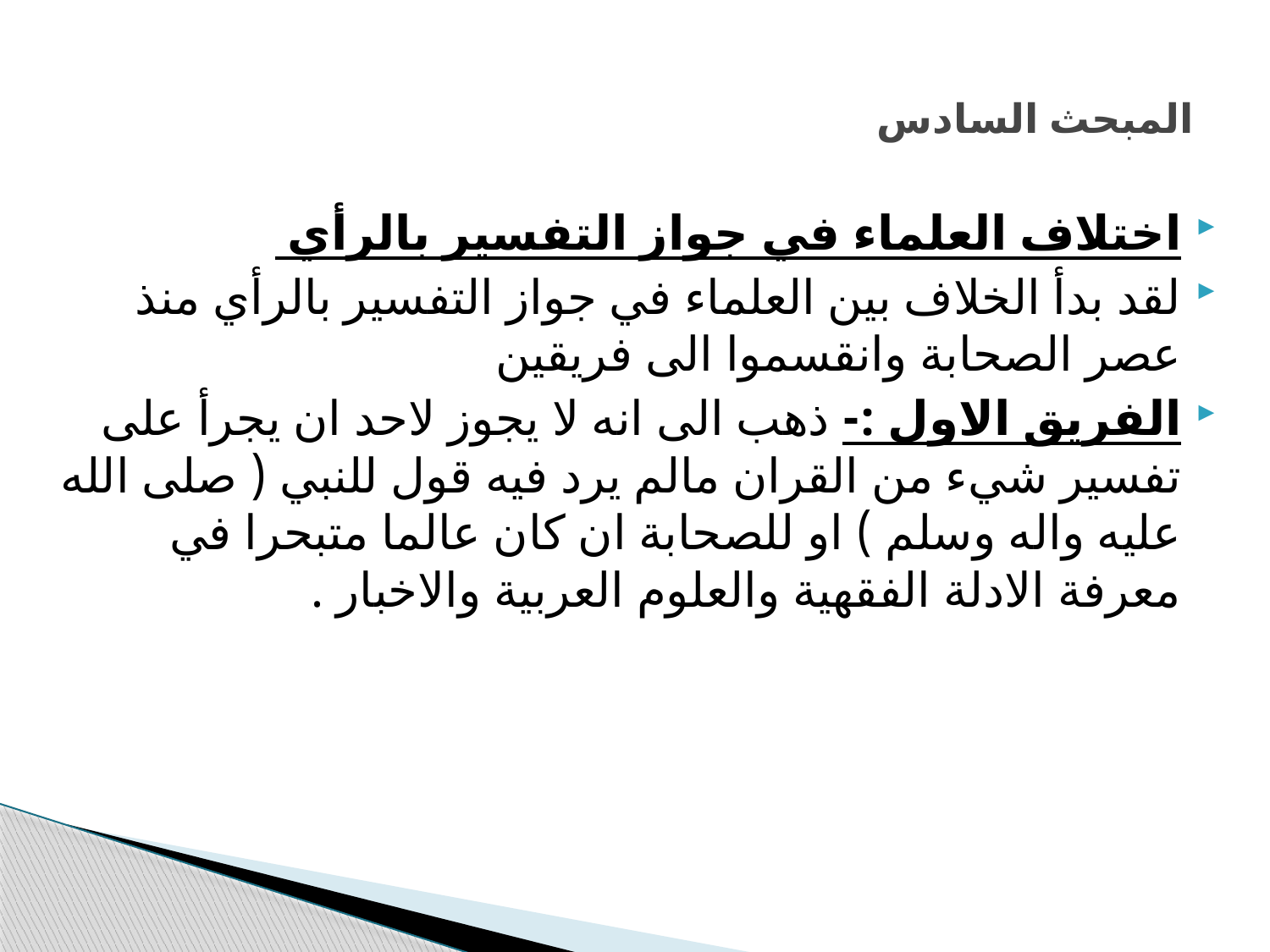

# المبحث السادس
اختلاف العلماء في جواز التفسير بالرأي
لقد بدأ الخلاف بين العلماء في جواز التفسير بالرأي منذ عصر الصحابة وانقسموا الى فريقين
الفريق الاول :- ذهب الى انه لا يجوز لاحد ان يجرأ على تفسير شيء من القران مالم يرد فيه قول للنبي ( صلى الله عليه واله وسلم ) او للصحابة ان كان عالما متبحرا في معرفة الادلة الفقهية والعلوم العربية والاخبار .